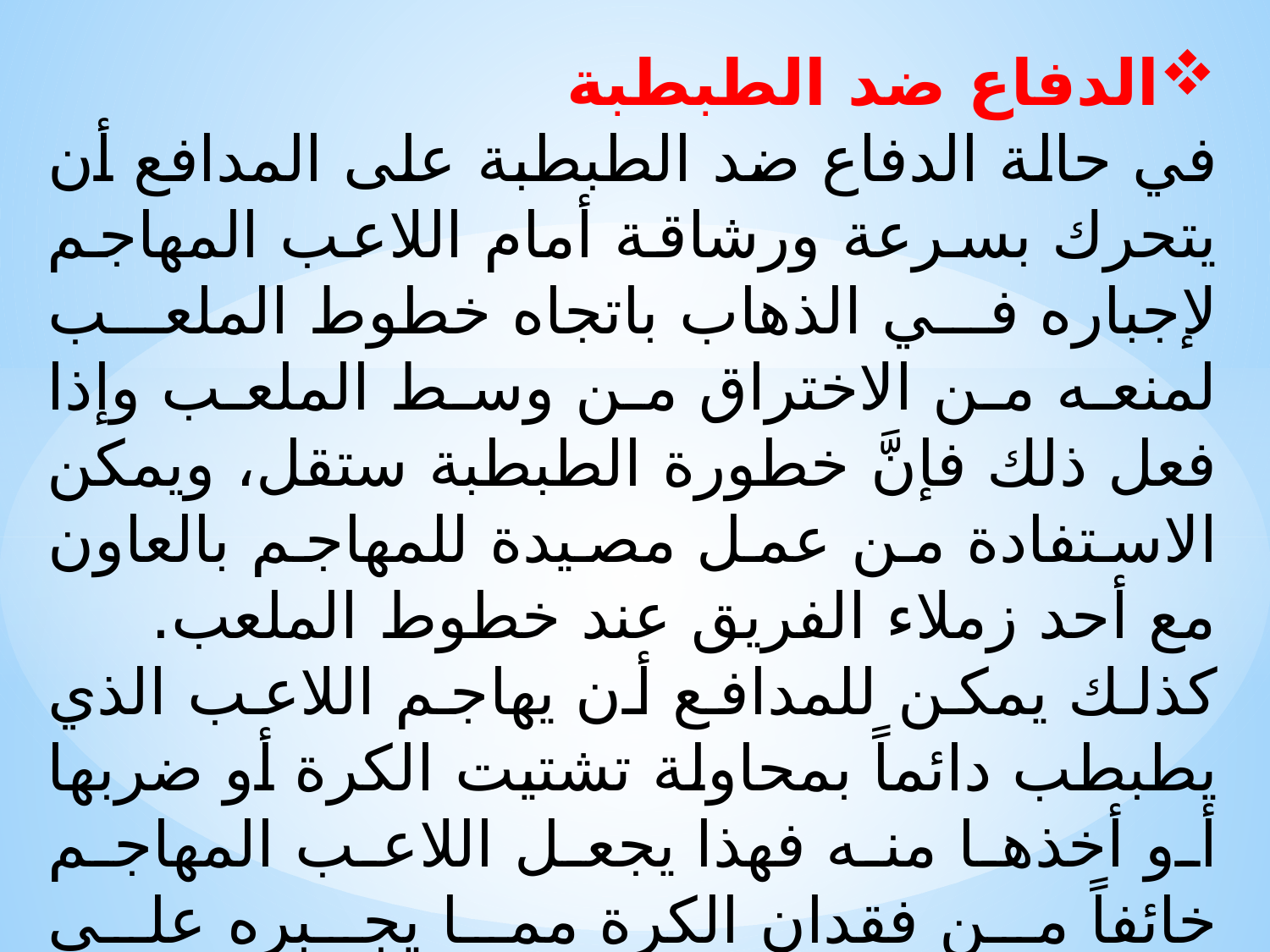

الدفاع ضد الطبطبة
في حالة الدفاع ضد الطبطبة على المدافع أن يتحرك بسرعة ورشاقة أمام اللاعب المهاجم لإجباره في الذهاب باتجاه خطوط الملعب لمنعه من الاختراق من وسط الملعب وإذا فعل ذلك فإنَّ خطورة الطبطبة ستقل، ويمكن الاستفادة من عمل مصيدة للمهاجم بالعاون مع أحد زملاء الفريق عند خطوط الملعب.
كذلك يمكن للمدافع أن يهاجم اللاعب الذي يطبطب دائماً بمحاولة تشتيت الكرة أو ضربها أو أخذها منه فهذا يجعل اللاعب المهاجم خائفاً من فقدان الكرة مما يجبره على إمساك الكرة وإنهاء الطبطبة.